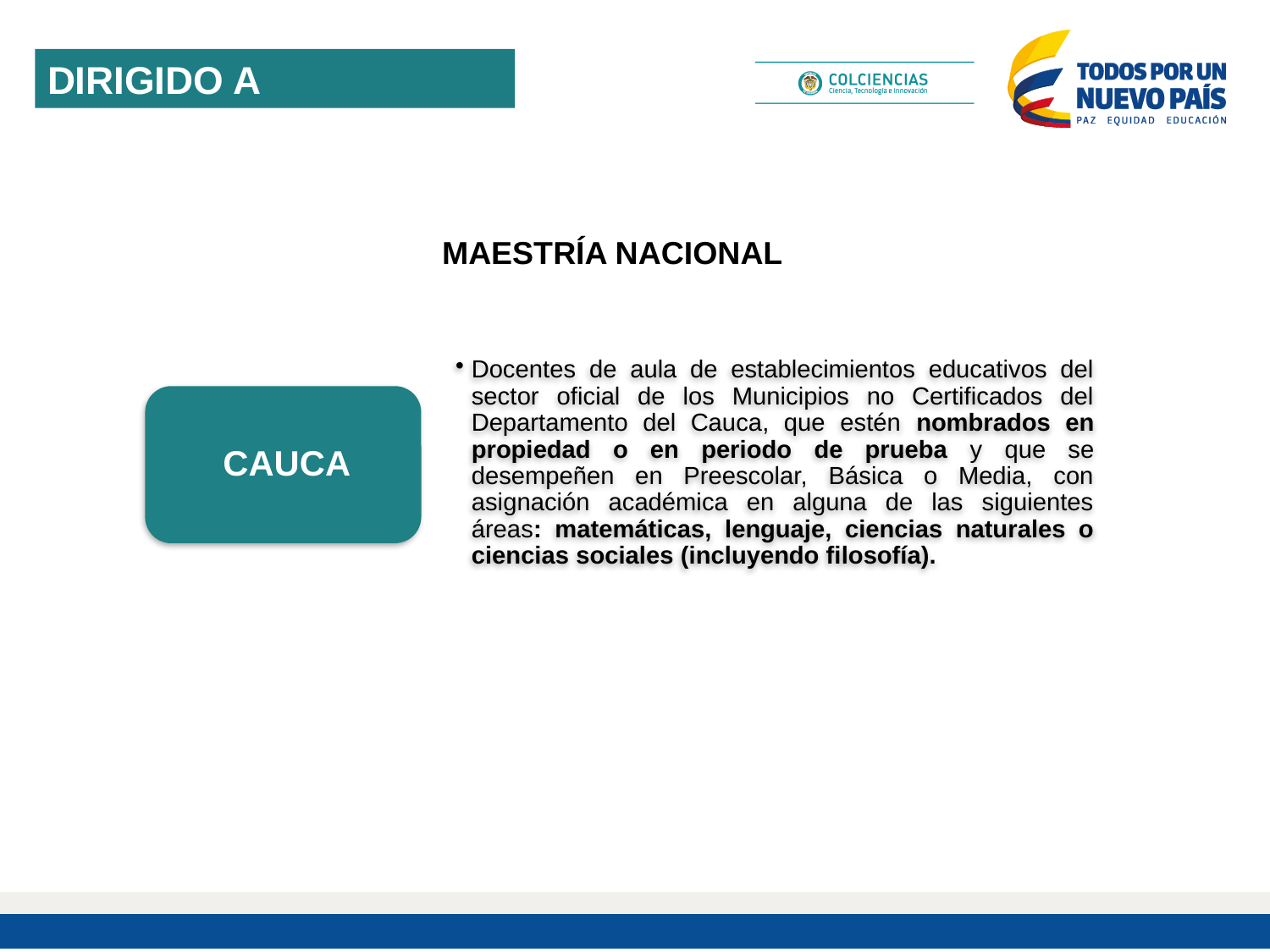

DIRIGIDO A
MAESTRÍA NACIONAL
Docentes de aula de establecimientos educativos del sector oficial de los Municipios no Certificados del Departamento del Cauca, que estén nombrados en propiedad o en periodo de prueba y que se desempeñen en Preescolar, Básica o Media, con asignación académica en alguna de las siguientes áreas: matemáticas, lenguaje, ciencias naturales o ciencias sociales (incluyendo filosofía).
CAUCA